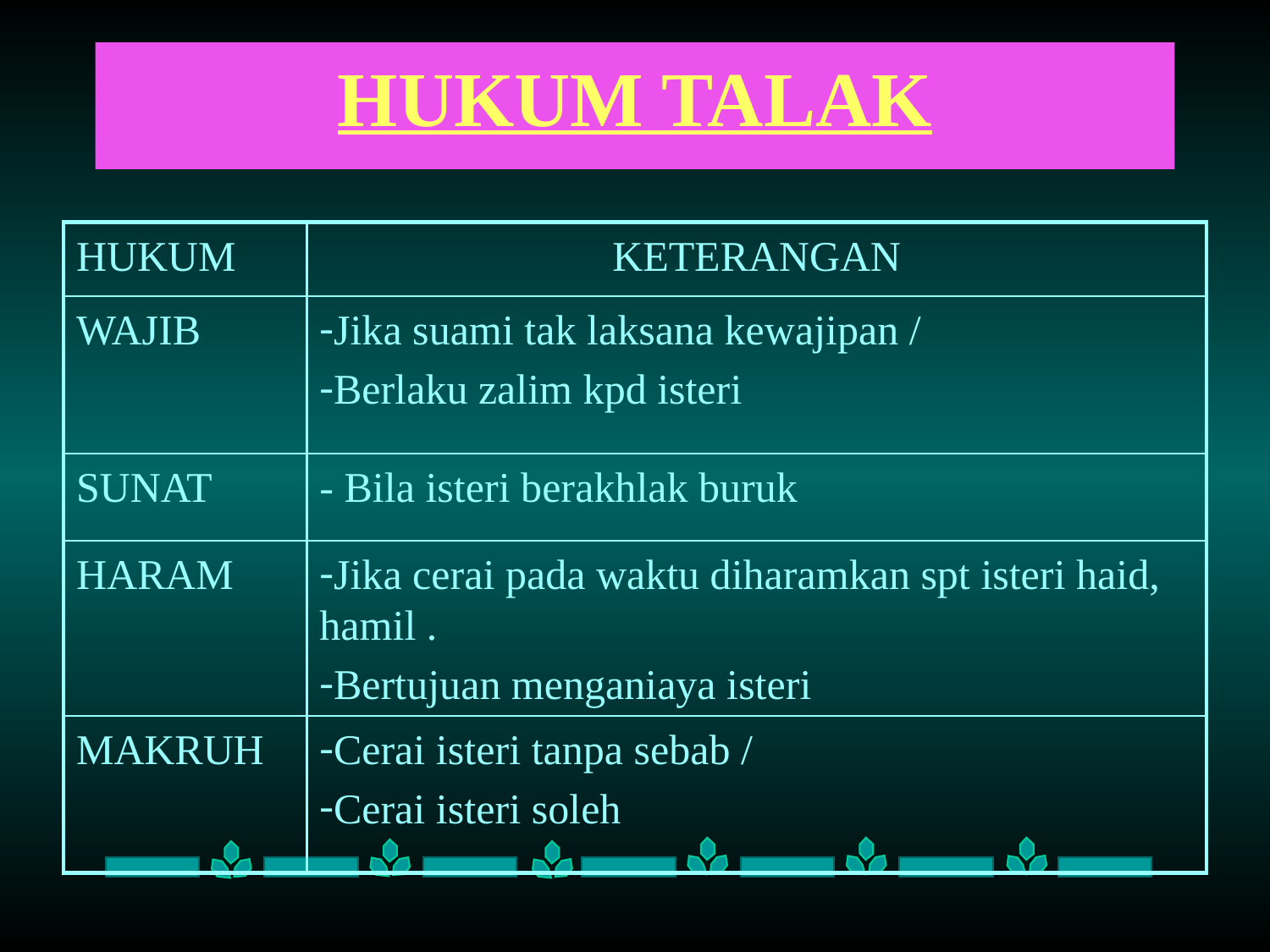

# HUKUM TALAK
HUKUM
KETERANGAN
WAJIB
Jika suami tak laksana kewajipan /
Berlaku zalim kpd isteri
SUNAT
- Bila isteri berakhlak buruk
HARAM
Jika cerai pada waktu diharamkan spt isteri haid, hamil .
Bertujuan menganiaya isteri
MAKRUH
Cerai isteri tanpa sebab /
Cerai isteri soleh